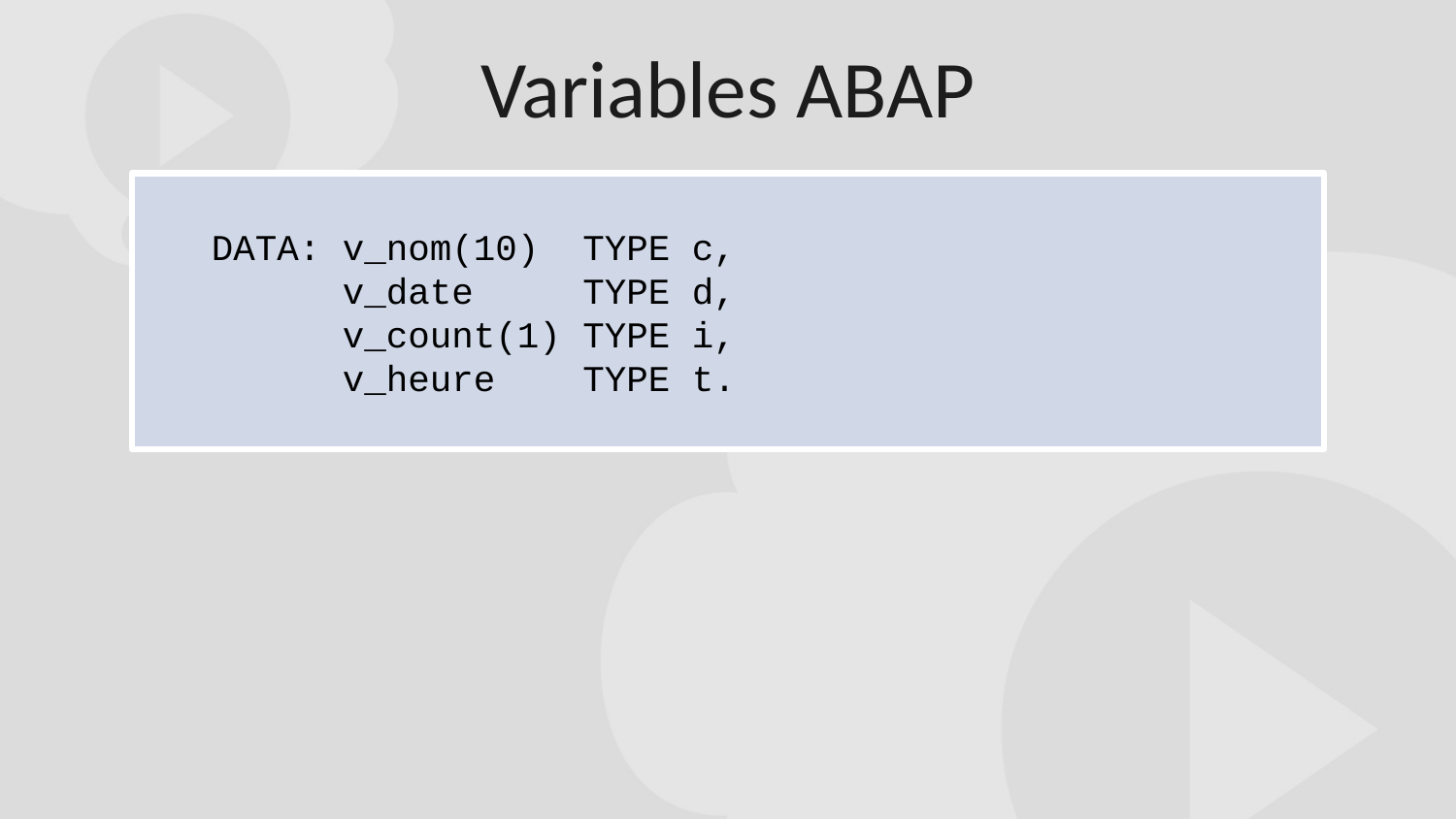

Variables ABAP

   DATA: v_nom(10)  TYPE c,
         v_date     TYPE d,
         v_count(1) TYPE i,
         v_heure    TYPE t.